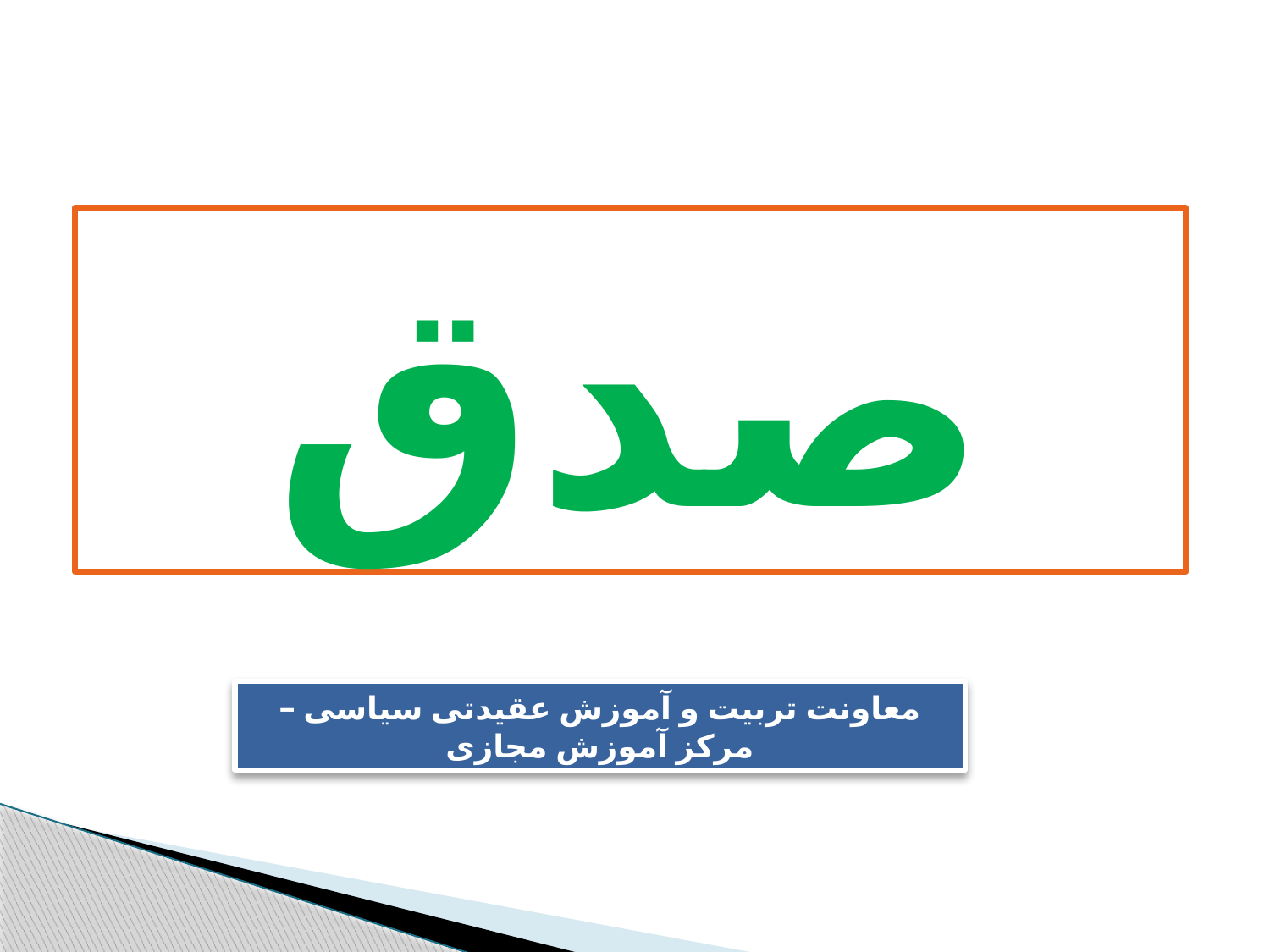

صدق
معاونت تربیت و آموزش عقیدتی سیاسی – مرکز آموزش مجازی